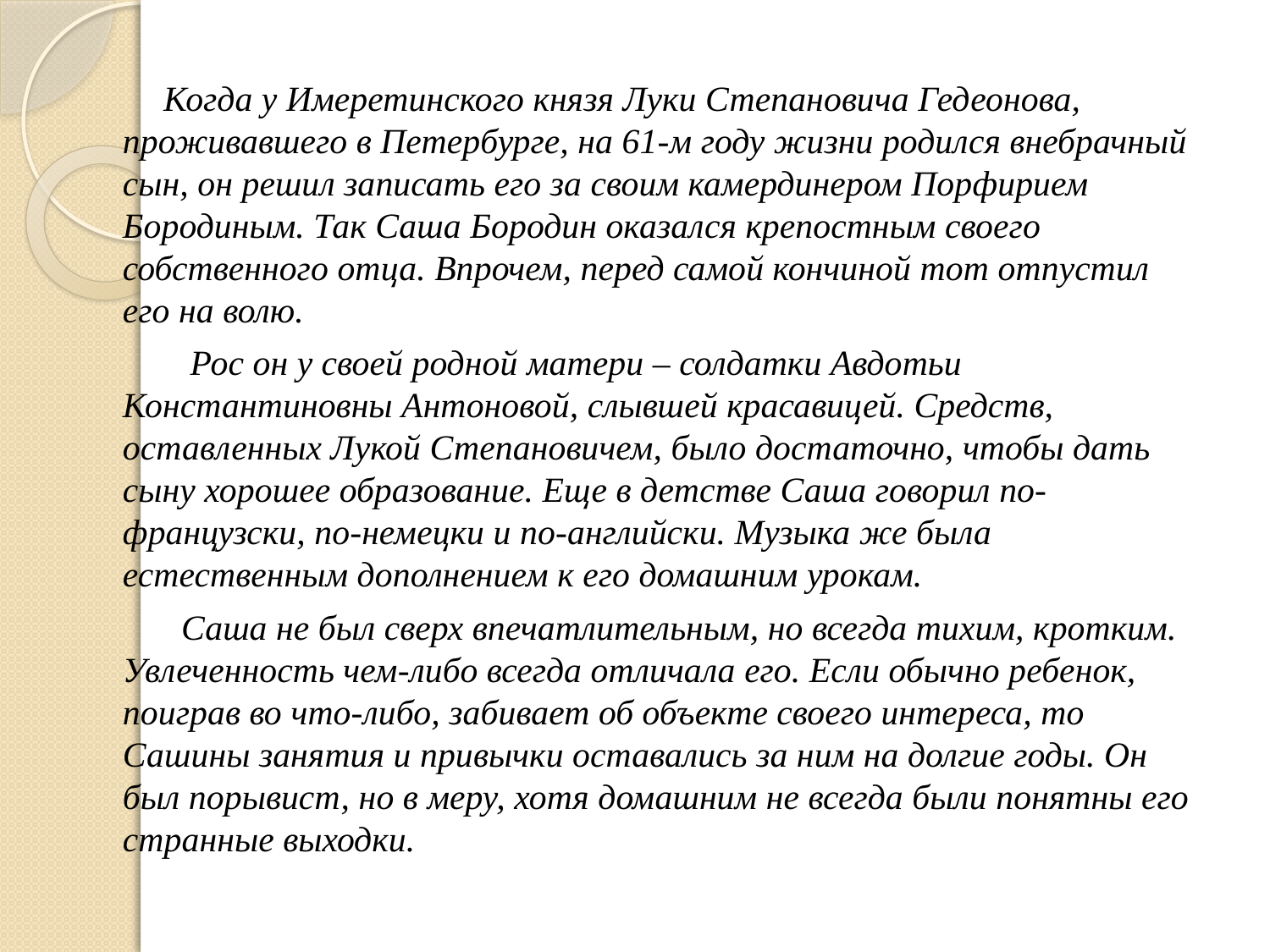

Когда у Имеретинского князя Луки Степановича Гедеонова, проживавшего в Петербурге, на 61-м году жизни родился внебрачный сын, он решил записать его за своим камердинером Порфирием Бородиным. Так Саша Бородин оказался крепостным своего собственного отца. Впрочем, перед самой кончиной тот отпустил его на волю.
            Рос он у своей родной матери – солдатки Авдотьи Константиновны Антоновой, слывшей красавицей. Средств, оставленных Лукой Степановичем, было достаточно, чтобы дать сыну хорошее образование. Еще в детстве Саша говорил по-французски, по-немецки и по-английски. Музыка же была естественным дополнением к его домашним урокам.
           Саша не был сверх впечатлительным, но всегда тихим, кротким. Увлеченность чем-либо всегда отличала его. Если обычно ребенок, поиграв во что-либо, забивает об объекте своего интереса, то Сашины занятия и привычки оставались за ним на долгие годы. Он был порывист, но в меру, хотя домашним не всегда были понятны его странные выходки.